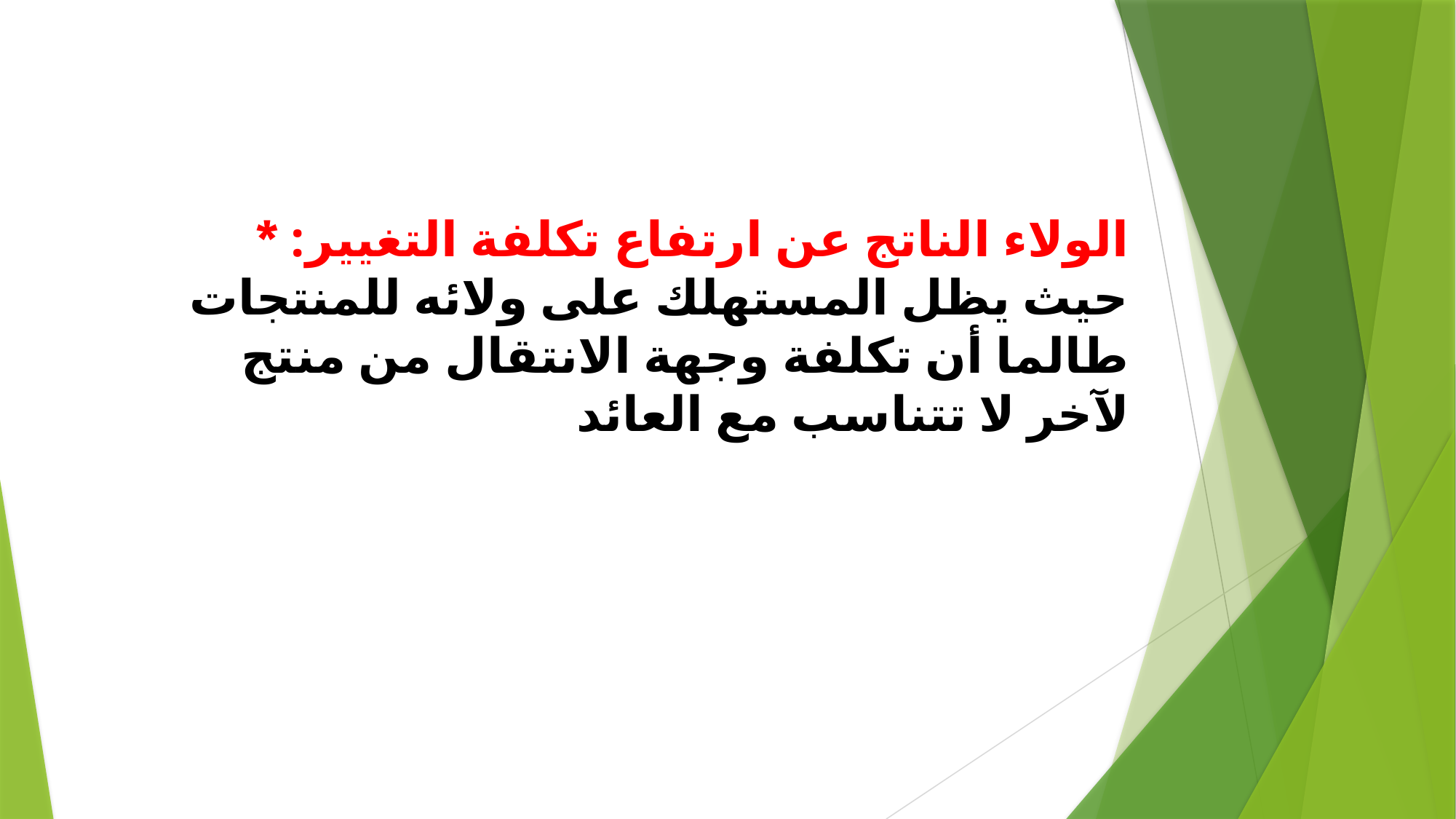

* الولاء الناتج عن ارتفاع تكلفة التغيير:
حيث يظل المستهلك على ولائه للمنتجات طالما أن تكلفة وجهة الانتقال من منتج لآخر لا تتناسب مع العائد